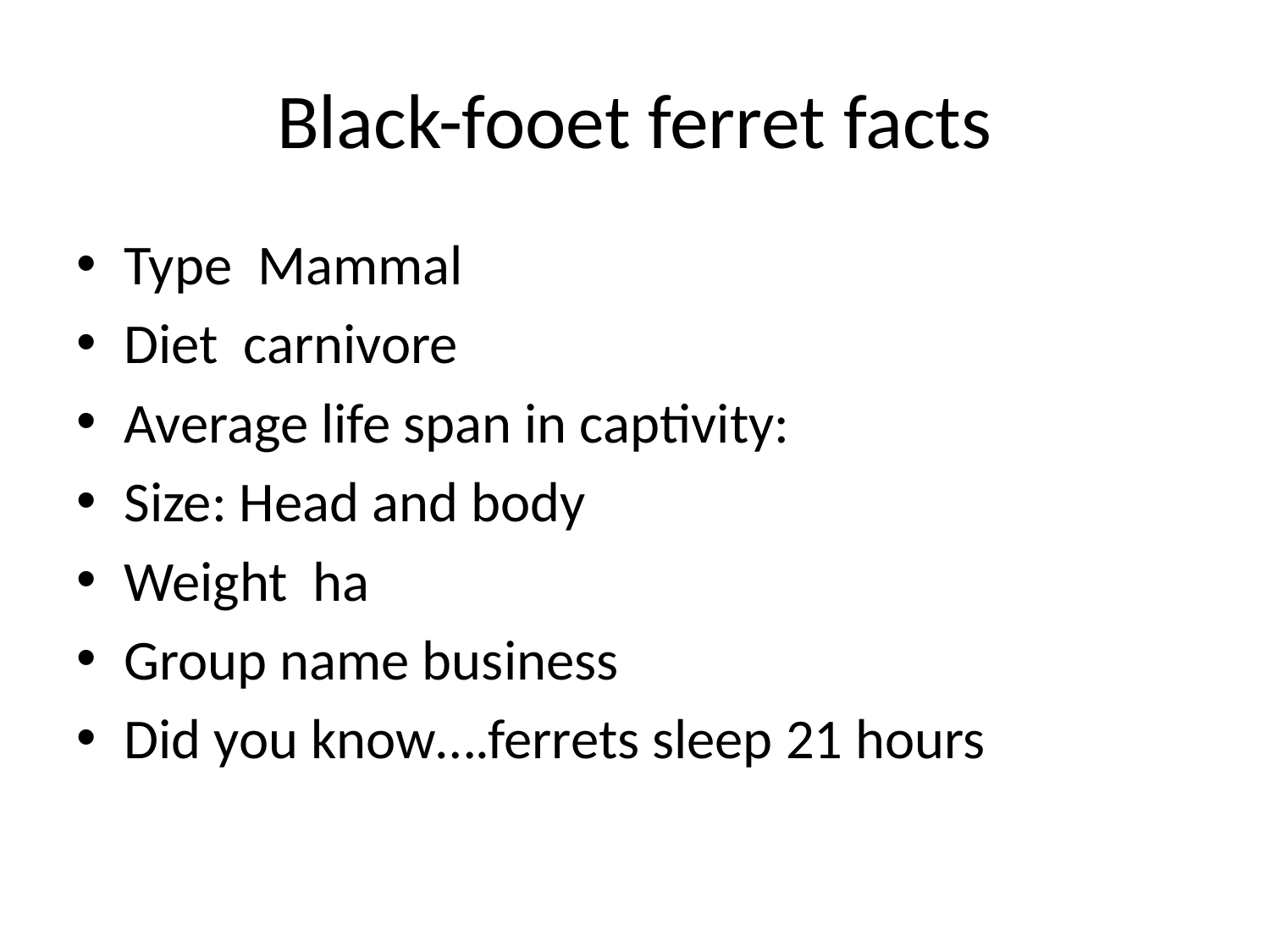

# Black-fooet ferret facts
Type  Mammal
Diet  carnivore
Average life span in captivity:
Size: Head and body
Weight  ha
Group name business
Did you know….ferrets sleep 21 hours